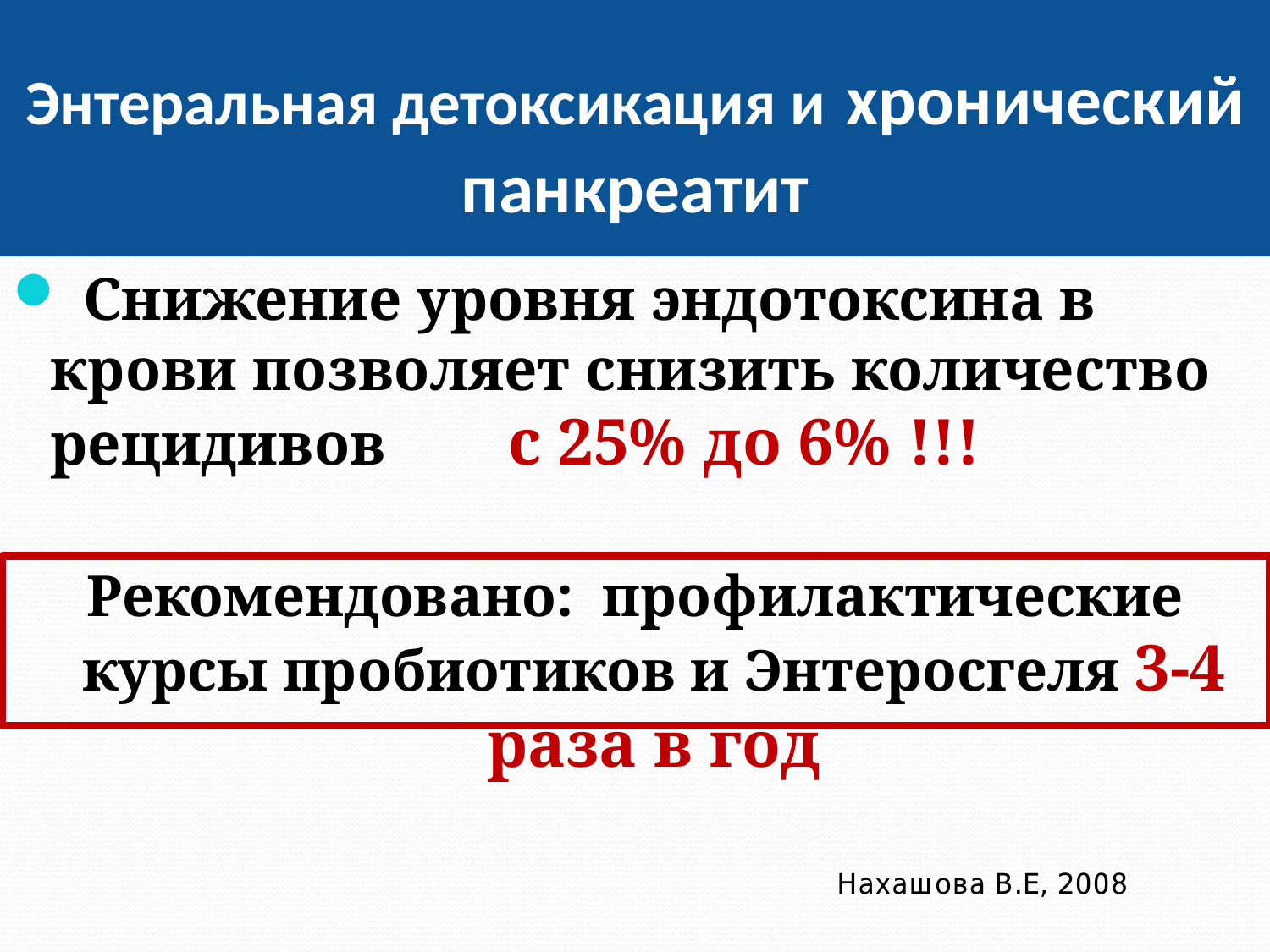

# Энтеральная детоксикация и хронический панкреатит
 Снижение уровня эндотоксина в крови позволяет снизить количество рецидивов        с 25% до 6% !!!

Рекомендовано:  профилактические курсы пробиотиков и Энтеросгеля 3-4 раза в год

Нахашова В.Е, 2008